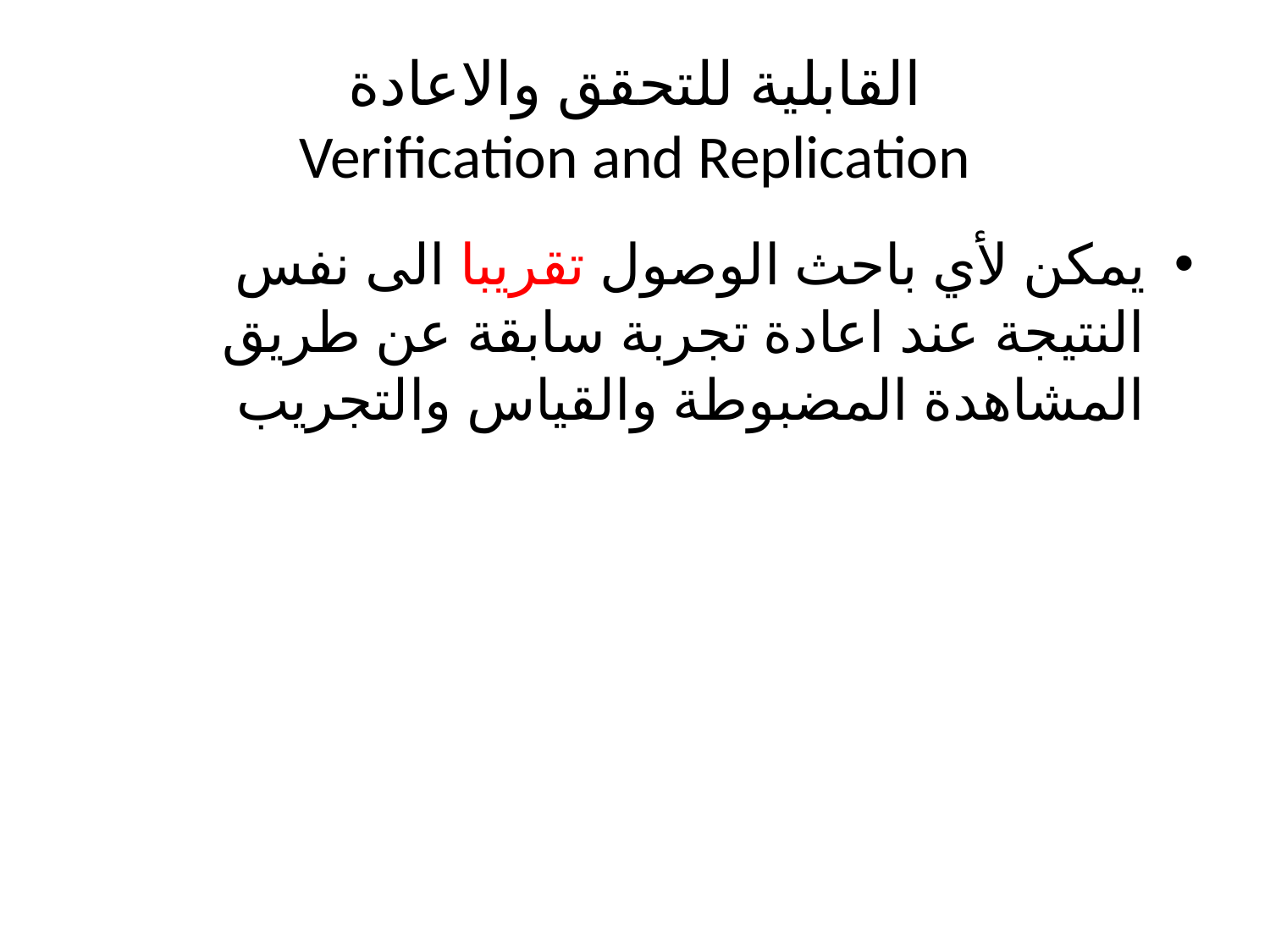

# القابلية للتحقق والاعادة Verification and Replication
يمكن لأي باحث الوصول تقريبا الى نفس النتيجة عند اعادة تجربة سابقة عن طريق المشاهدة المضبوطة والقياس والتجريب